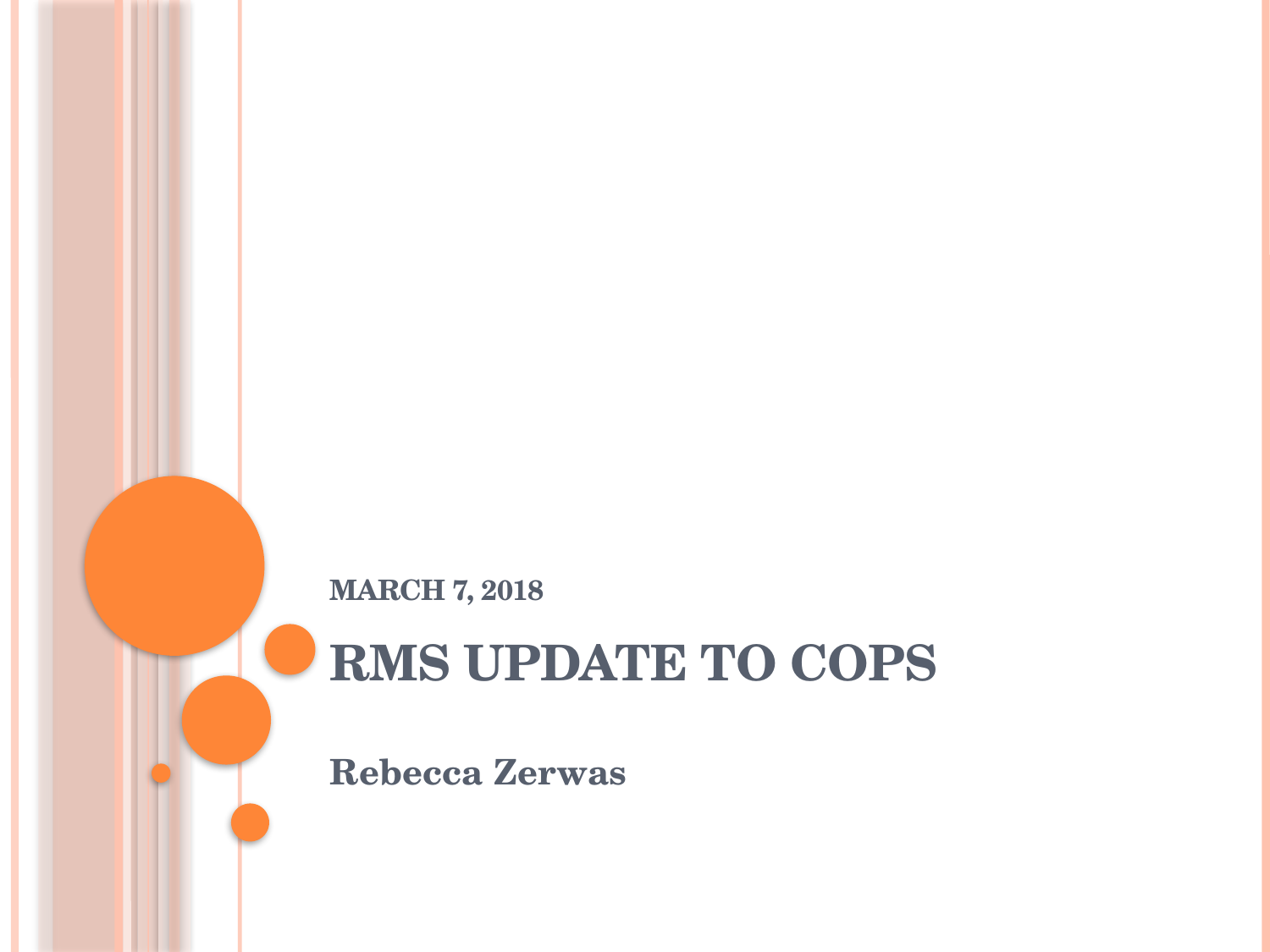

# March 7, 2018 RMS Update to COPS

Rebecca Zerwas